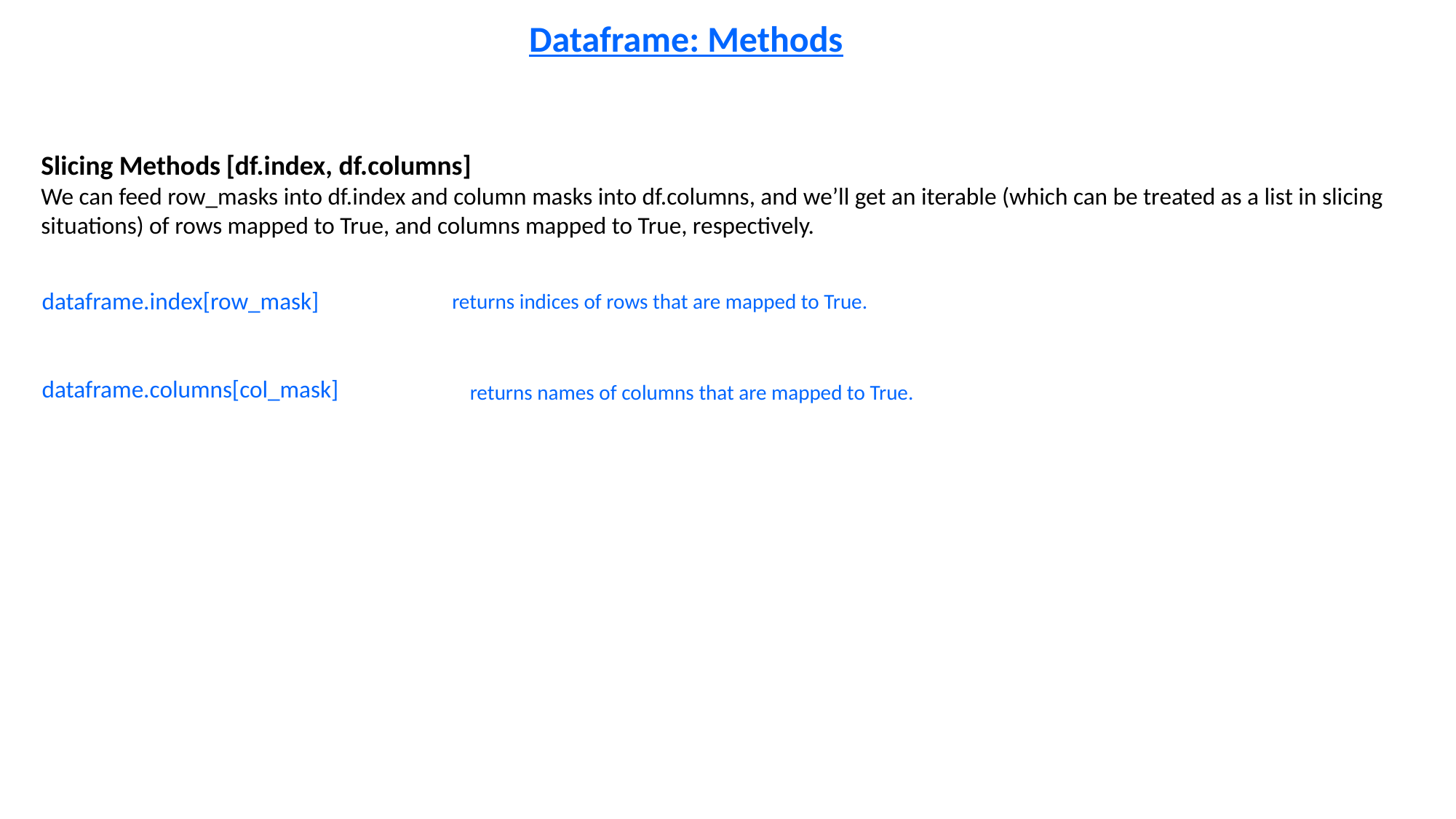

Dataframe: Methods
Slicing Methods [df.index, df.columns]
We can feed row_masks into df.index and column masks into df.columns, and we’ll get an iterable (which can be treated as a list in slicing situations) of rows mapped to True, and columns mapped to True, respectively.
dataframe.index[row_mask]
returns indices of rows that are mapped to True.
dataframe.columns[col_mask]
returns names of columns that are mapped to True.